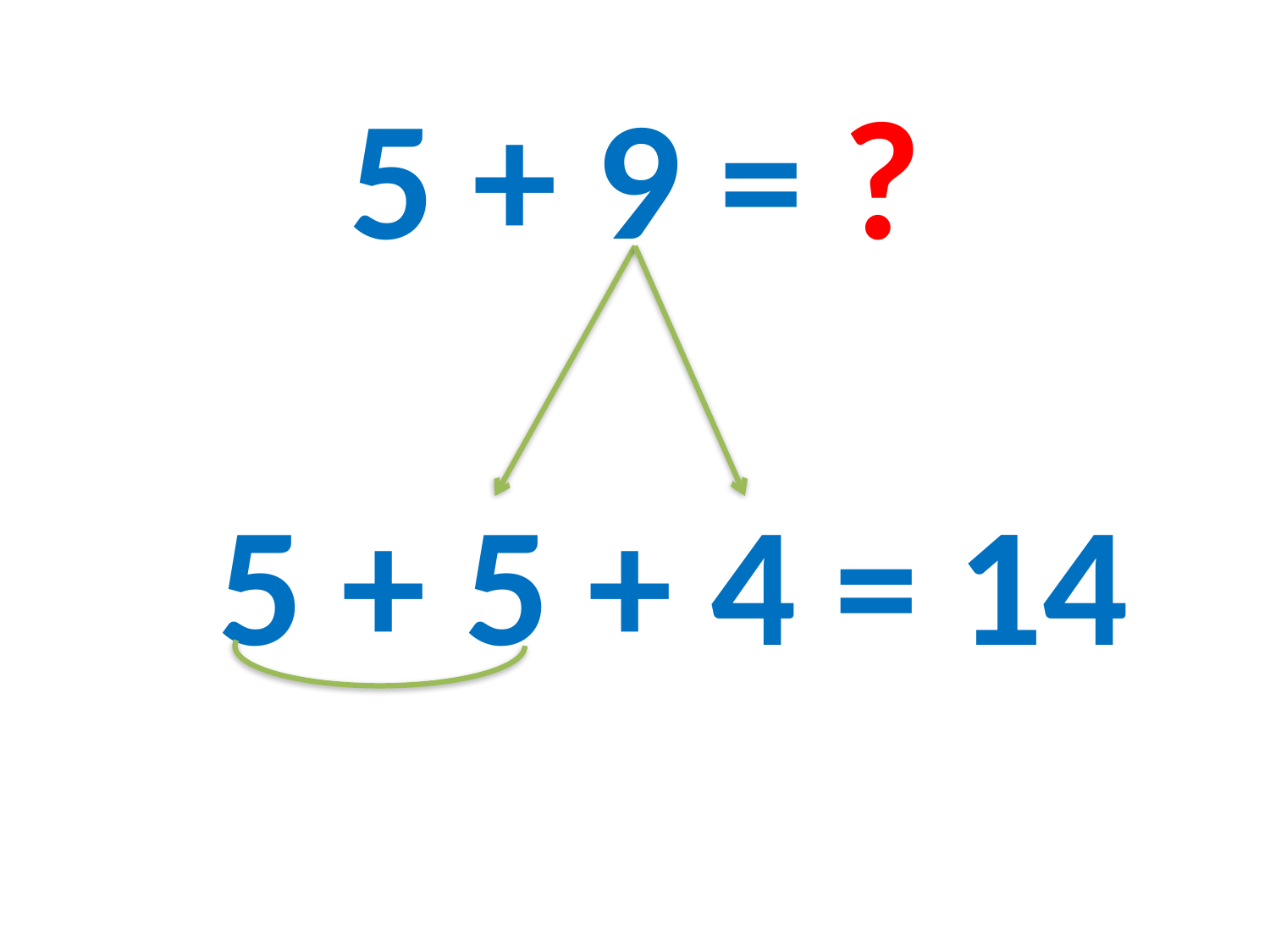

# 5 + 9 = ? 5 + 5 + 4 = 14